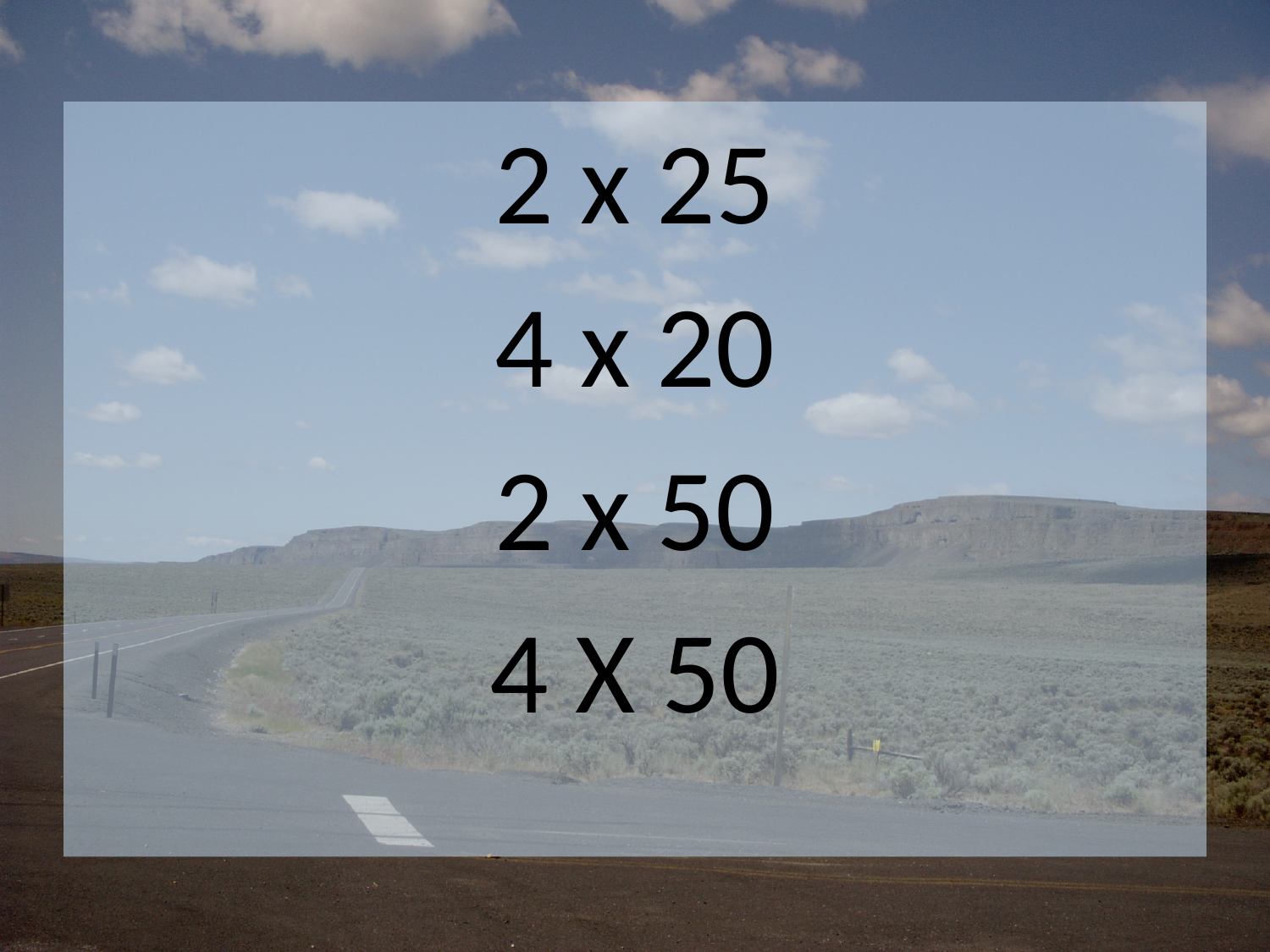

2 x 25
4 x 20
2 x 50
4 X 50